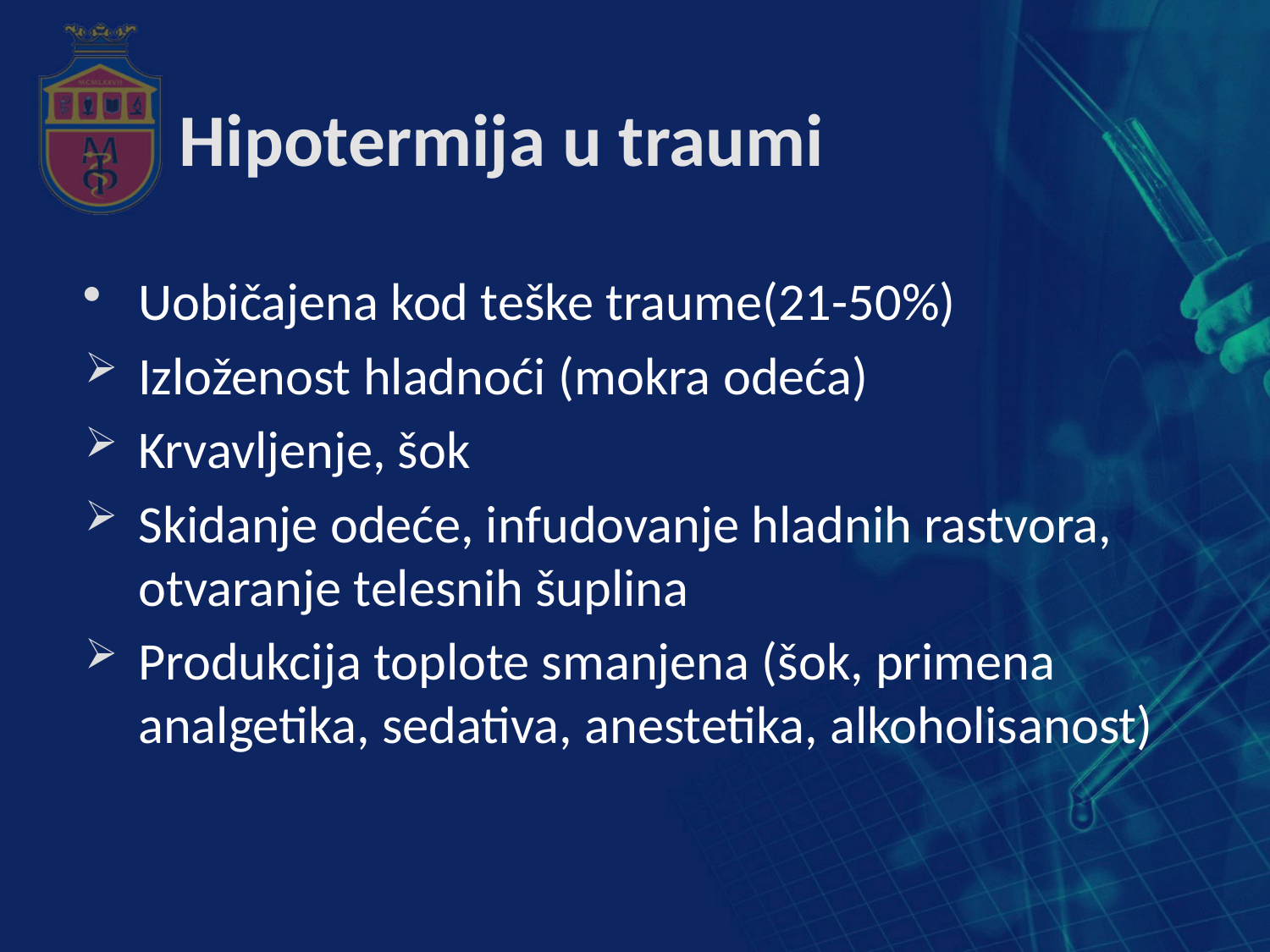

# Hipotermija u traumi
Uobičajena kod teške traume(21-50%)
Izloženost hladnoći (mokra odeća)
Krvavljenje, šok
Skidanje odeće, infudovanje hladnih rastvora, otvaranje telesnih šuplina
Produkcija toplote smanjena (šok, primena analgetika, sedativa, anestetika, alkoholisanost)